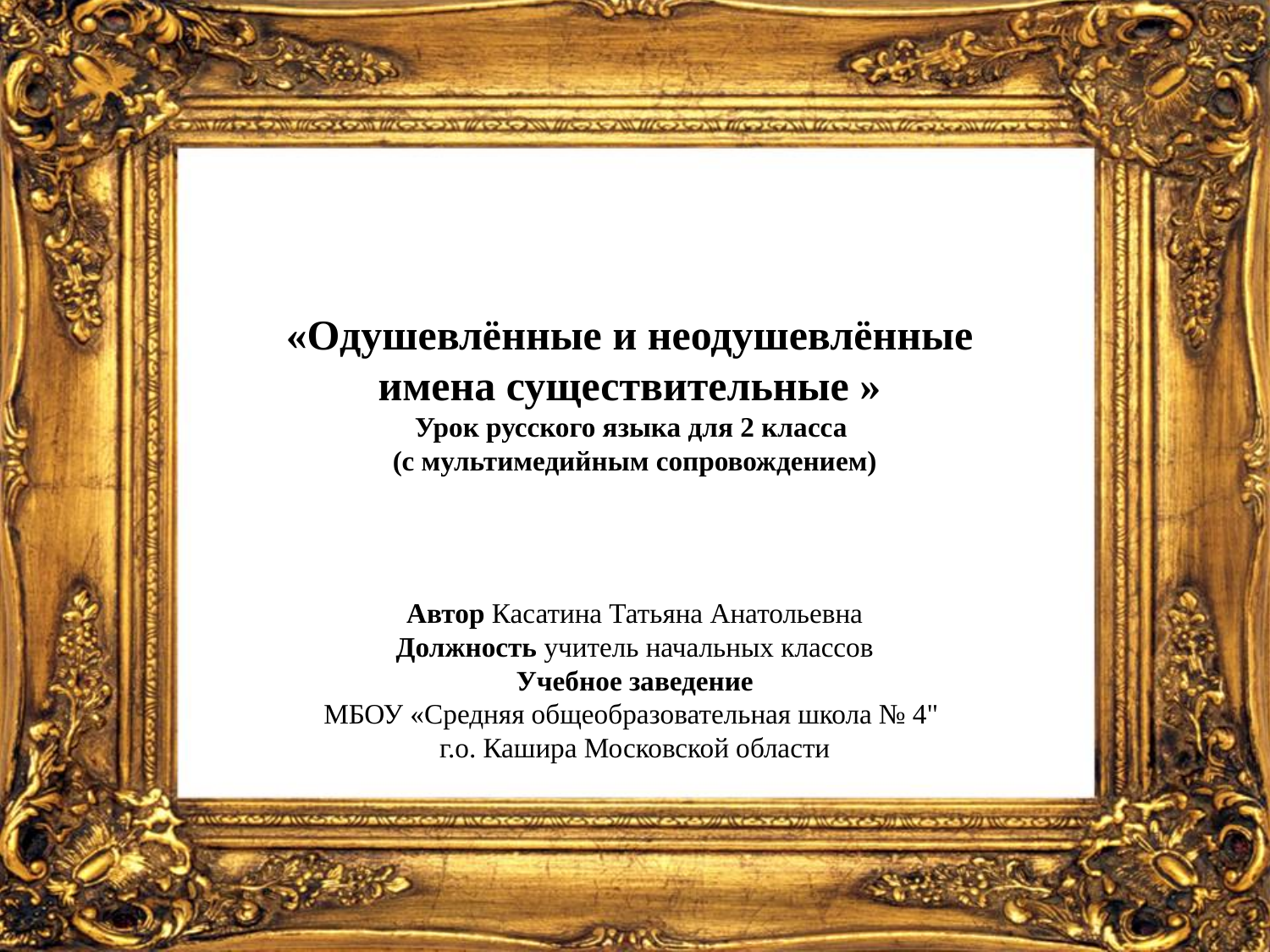

«Одушевлённые и неодушевлённые
имена существительные »
Урок русского языка для 2 класса
(с мультимедийным сопровождением)

Автор Касатина Татьяна Анатольевна
Должность учитель начальных классов
Учебное заведение
МБОУ «Средняя общеобразовательная школа № 4"
г.о. Кашира Московской области